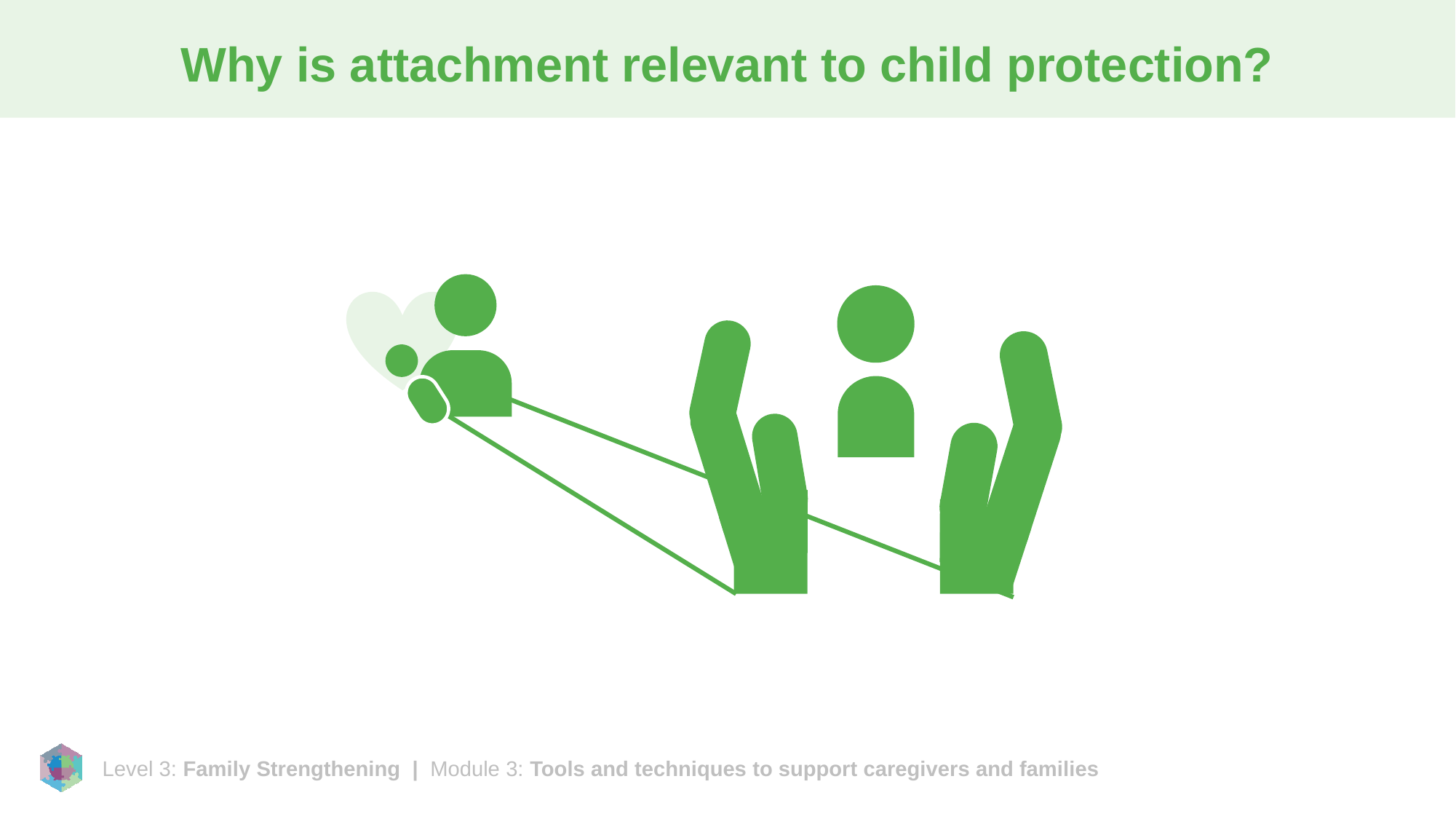

# Why is attachment relevant to child protection?